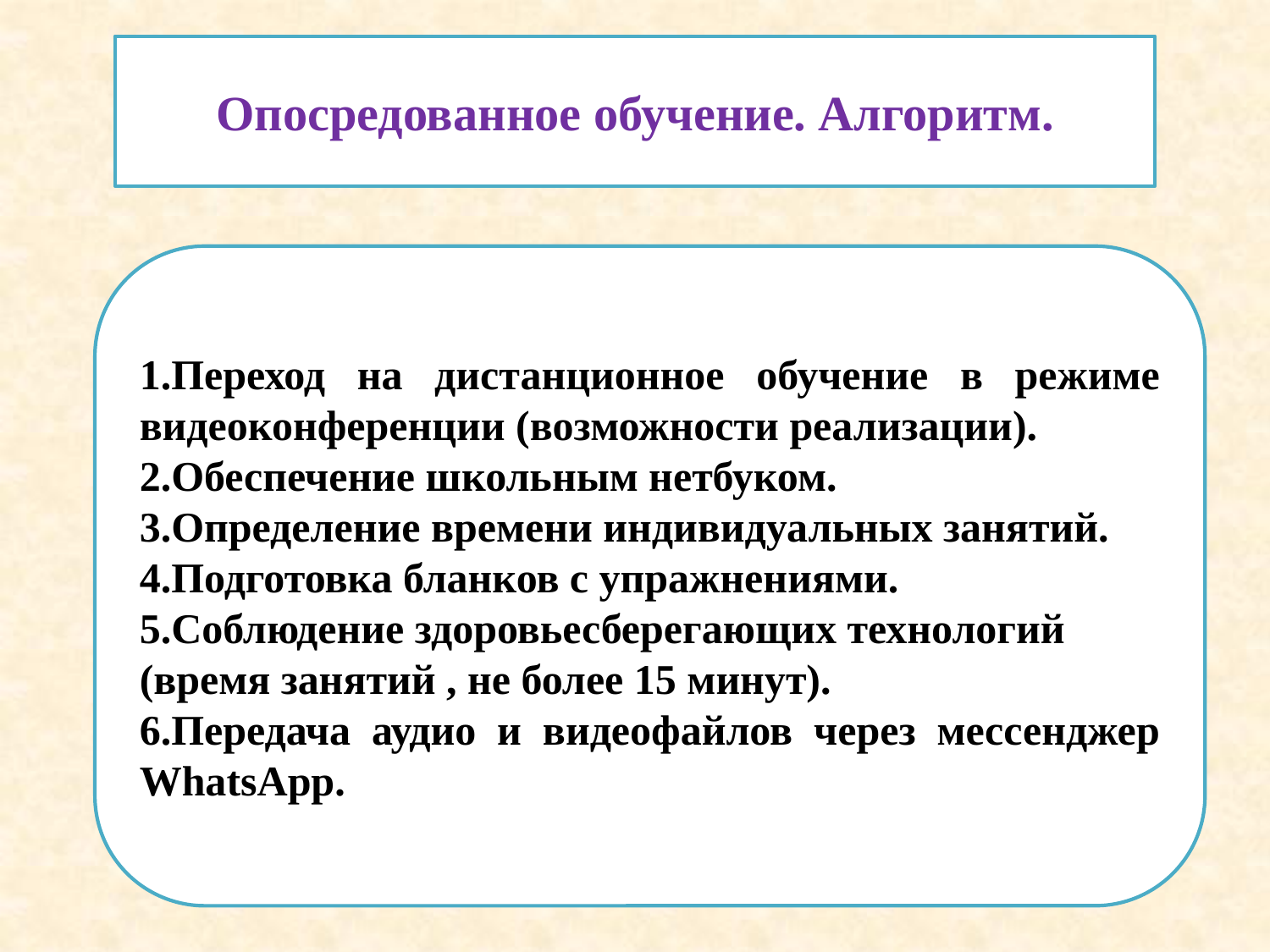

Опосредованное обучение. Алгоритм.
1.Переход на дистанционное обучение в режиме видеоконференции (возможности реализации).
2.Обеспечение школьным нетбуком.
3.Определение времени индивидуальных занятий.
4.Подготовка бланков с упражнениями.
5.Соблюдение здоровьесберегающих технологий
(время занятий , не более 15 минут).
6.Передача аудио и видеофайлов через мессенджер WhatsApp.